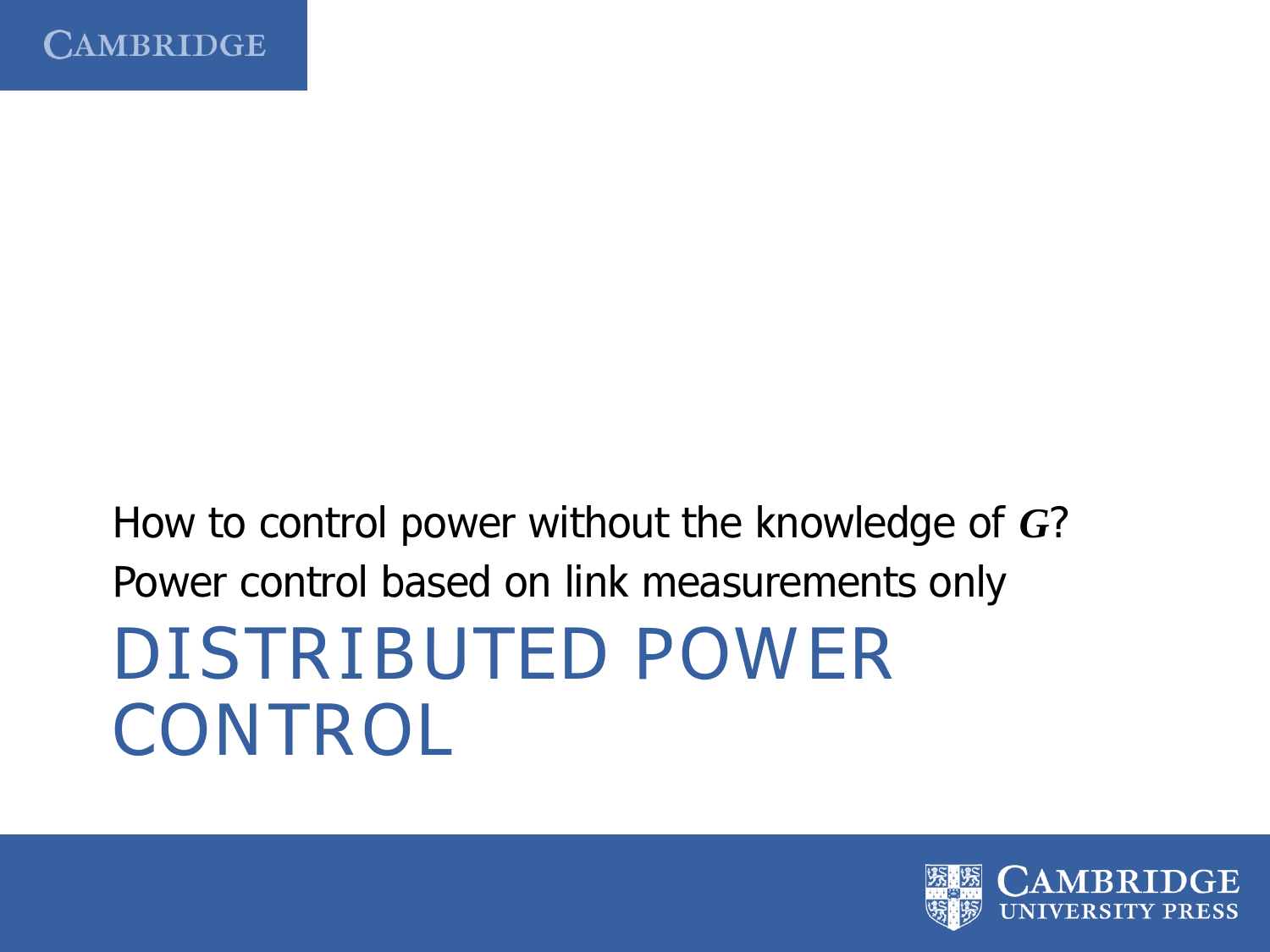

How to control power without the knowledge of G?
Power control based on link measurements only
# Distributed Power Control